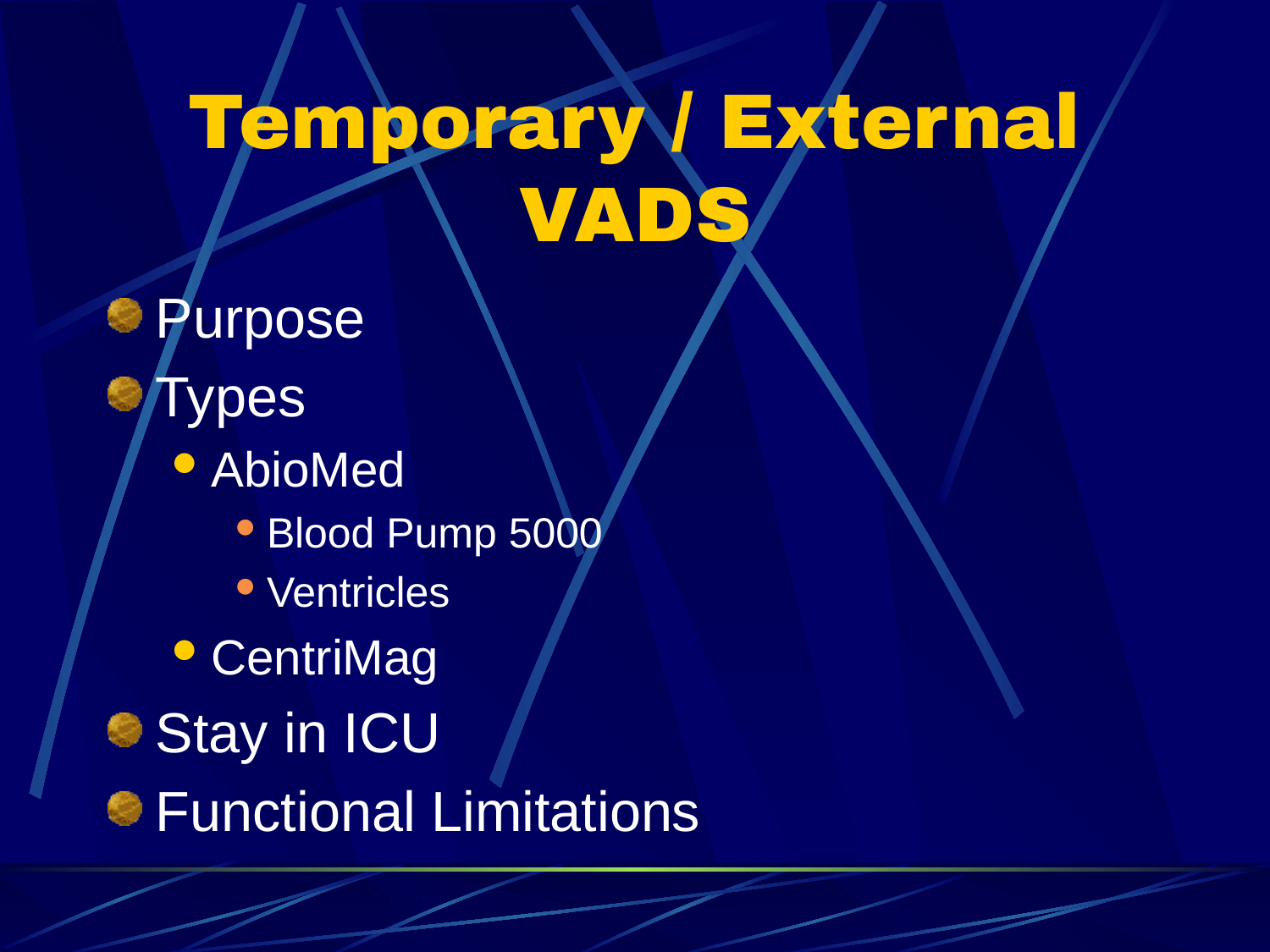

# Temporary / External VADS
Purpose
Types
AbioMed
Blood Pump 5000
Ventricles
CentriMag
Stay in ICU
Functional Limitations